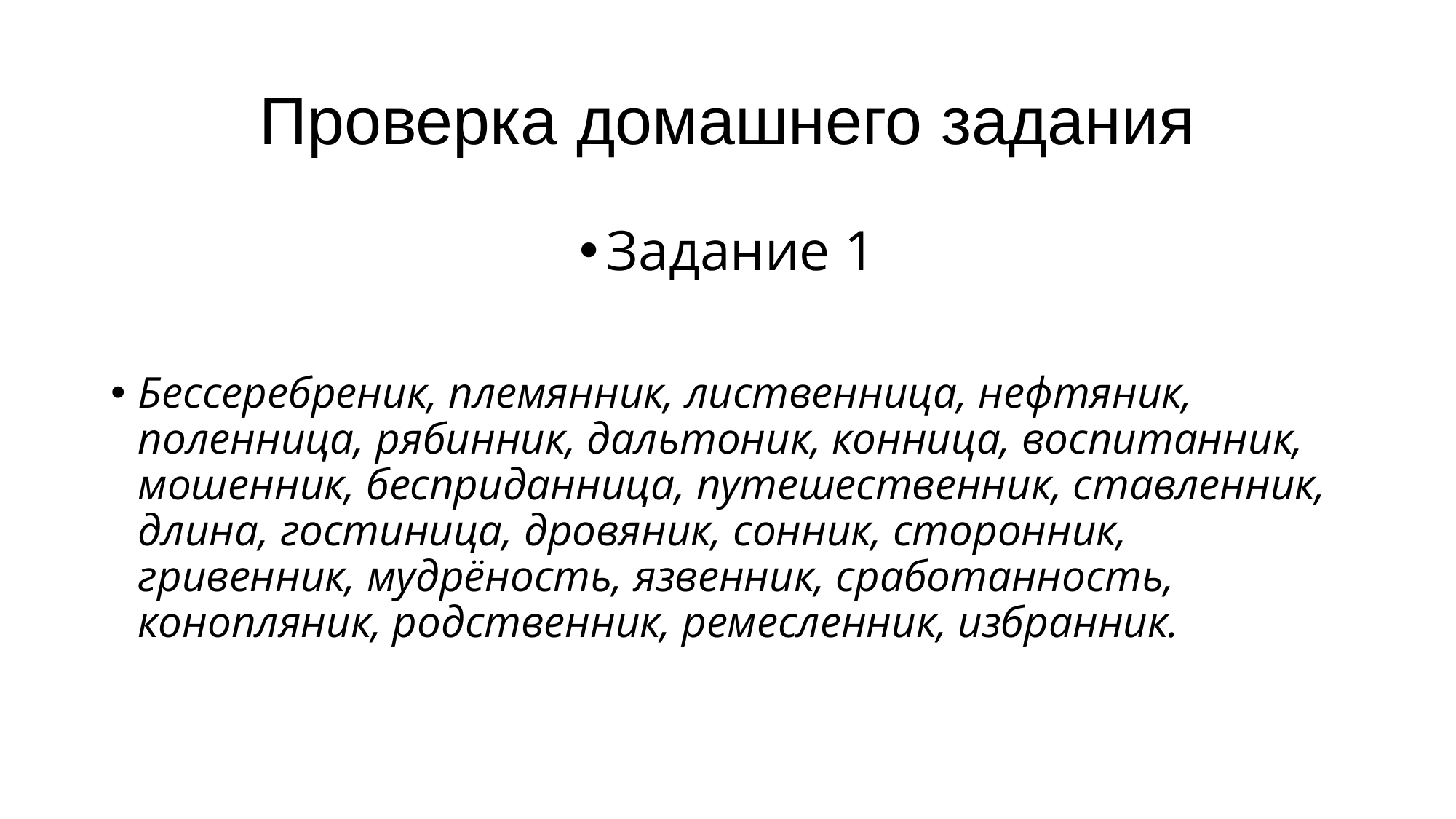

# Проверка домашнего задания
Задание 1

Бессеребреник, племянник, лиственница, нефтяник, поленница, рябинник, дальтоник, конница, воспитанник, мошенник, бесприданница, путешественник, ставленник, длина, гостиница, дровяник, сонник, сторонник, гривенник, мудрёность, язвенник, сработанность, конопляник, родственник, ремесленник, избранник.